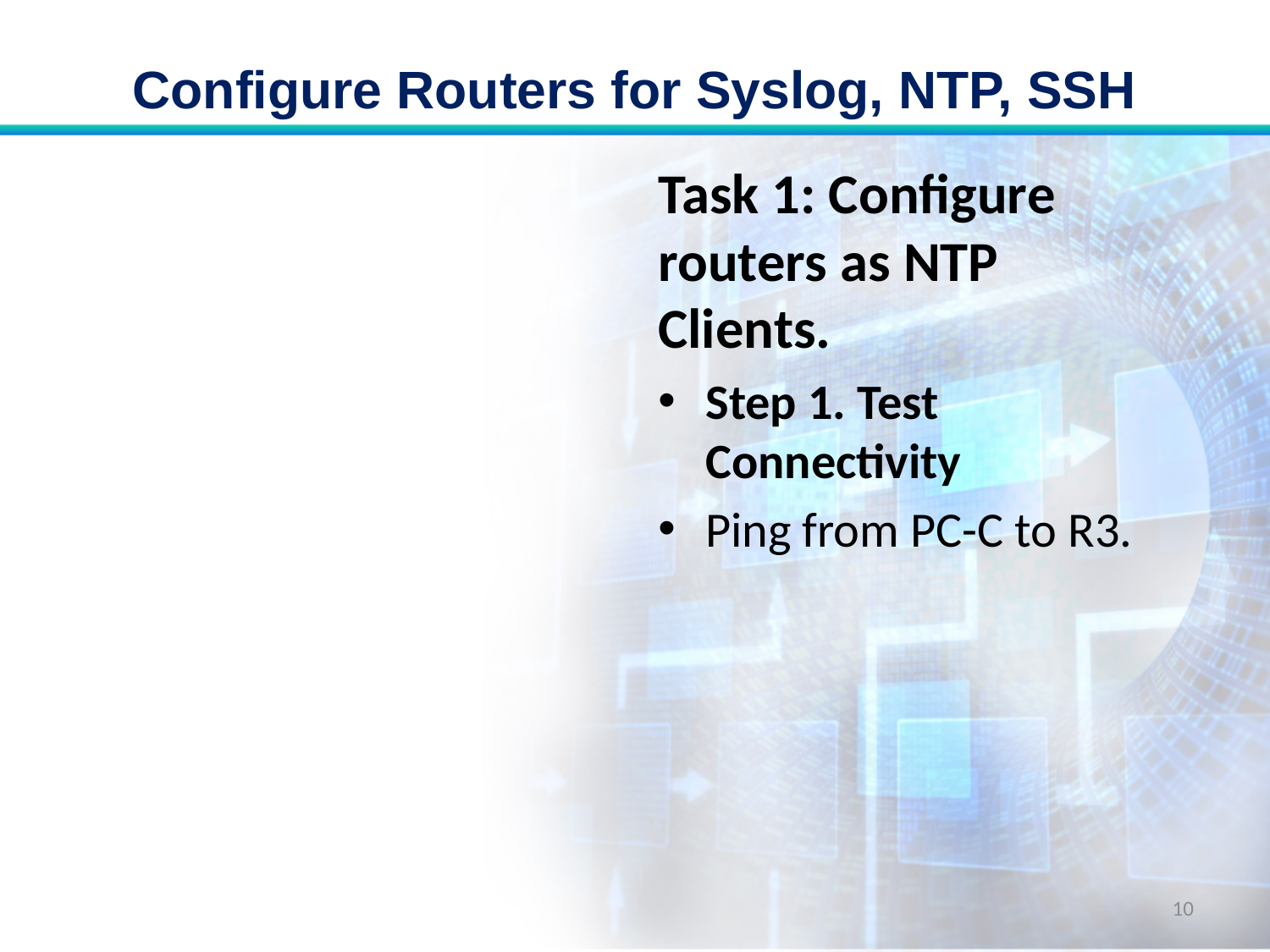

# Configure Routers for Syslog, NTP, SSH
Task 1: Configure routers as NTP Clients.
Step 1. Test Connectivity
Ping from PC-C to R3.
10